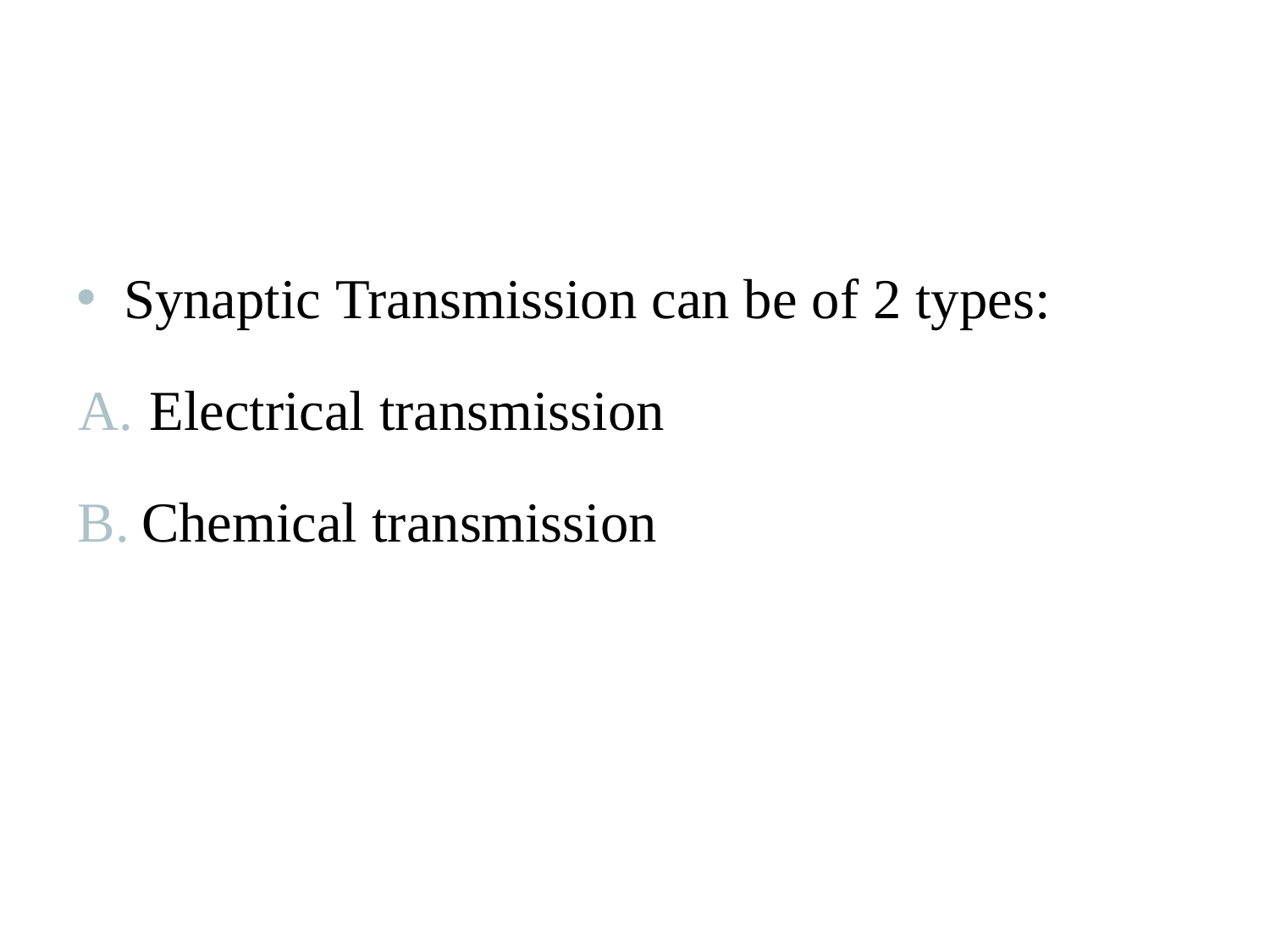

Synaptic Transmission can be of 2 types:
Electrical transmission
Chemical transmission